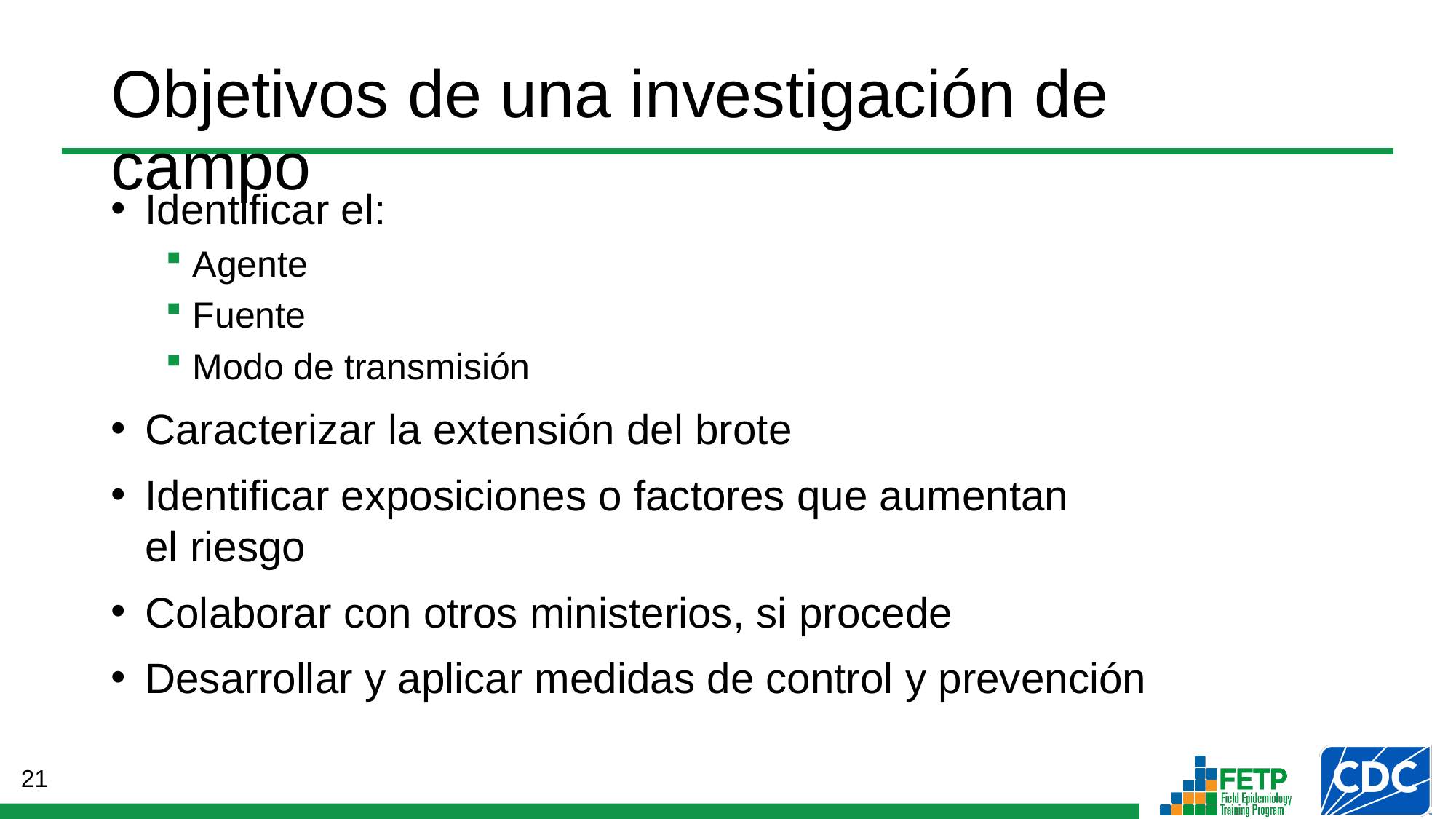

# Objetivos de una investigación de campo
Identificar el:
Agente
Fuente
Modo de transmisión
Caracterizar la extensión del brote
Identificar exposiciones o factores que aumentan
el riesgo
Colaborar con otros ministerios, si procede
Desarrollar y aplicar medidas de control y prevención